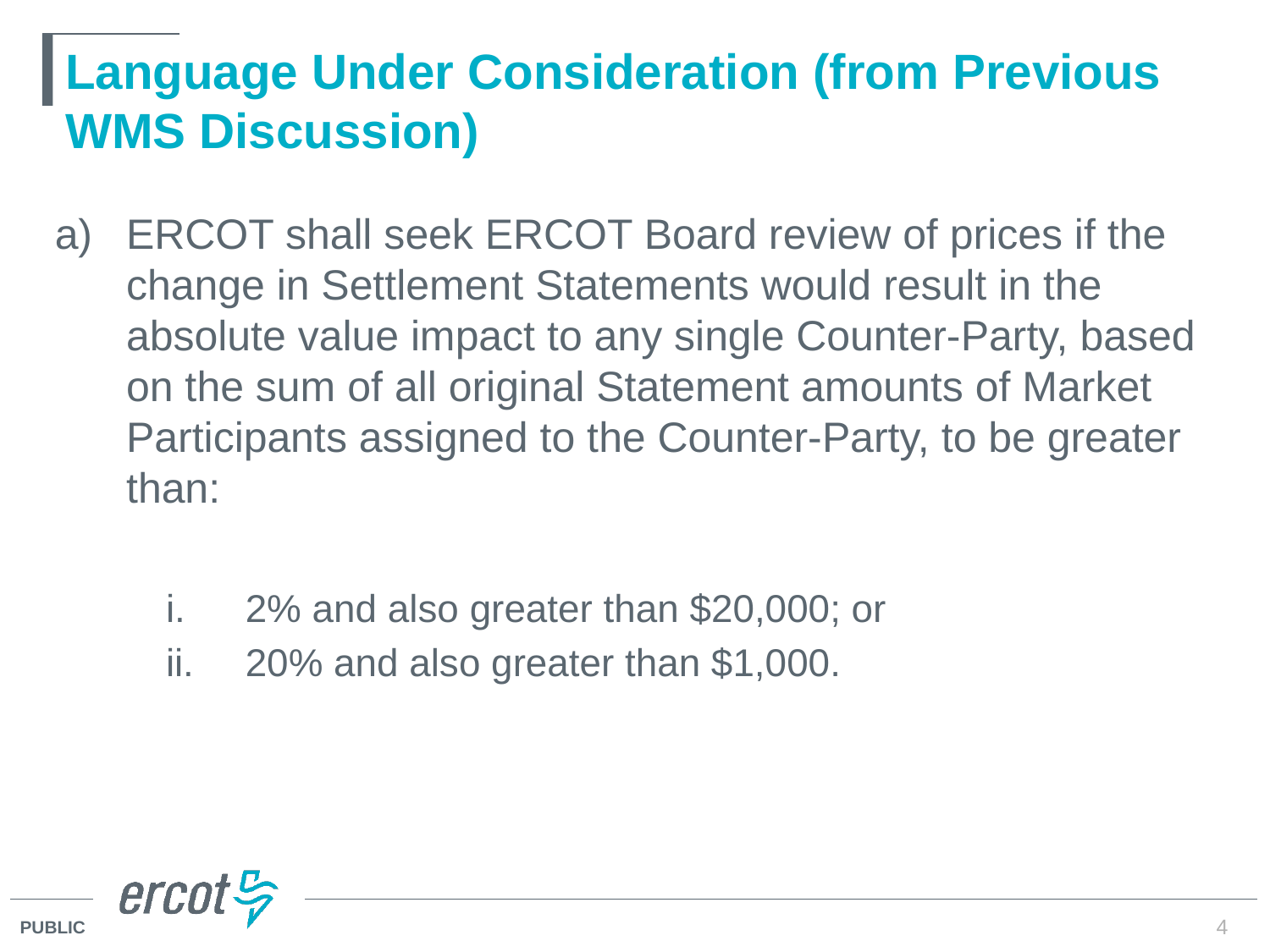

# Language Under Consideration (from Previous WMS Discussion)
ERCOT shall seek ERCOT Board review of prices if the change in Settlement Statements would result in the absolute value impact to any single Counter-Party, based on the sum of all original Statement amounts of Market Participants assigned to the Counter-Party, to be greater than:

2% and also greater than $20,000; or
20% and also greater than $1,000.

4